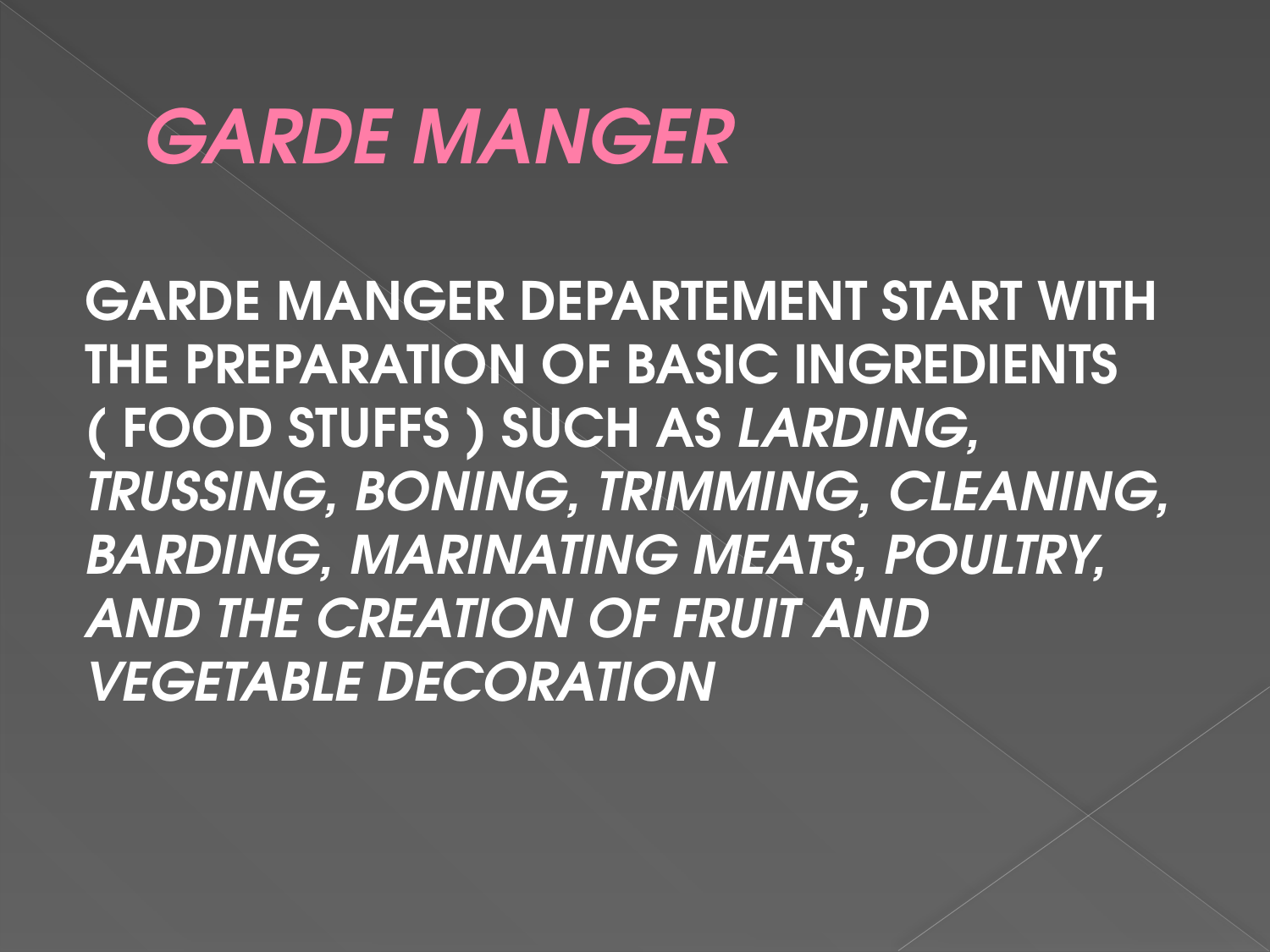

# GARDE MANGER
GARDE MANGER DEPARTEMENT START WITH THE PREPARATION OF BASIC INGREDIENTS ( FOOD STUFFS ) SUCH AS LARDING, TRUSSING, BONING, TRIMMING, CLEANING, BARDING, MARINATING MEATS, POULTRY, AND THE CREATION OF FRUIT AND VEGETABLE DECORATION